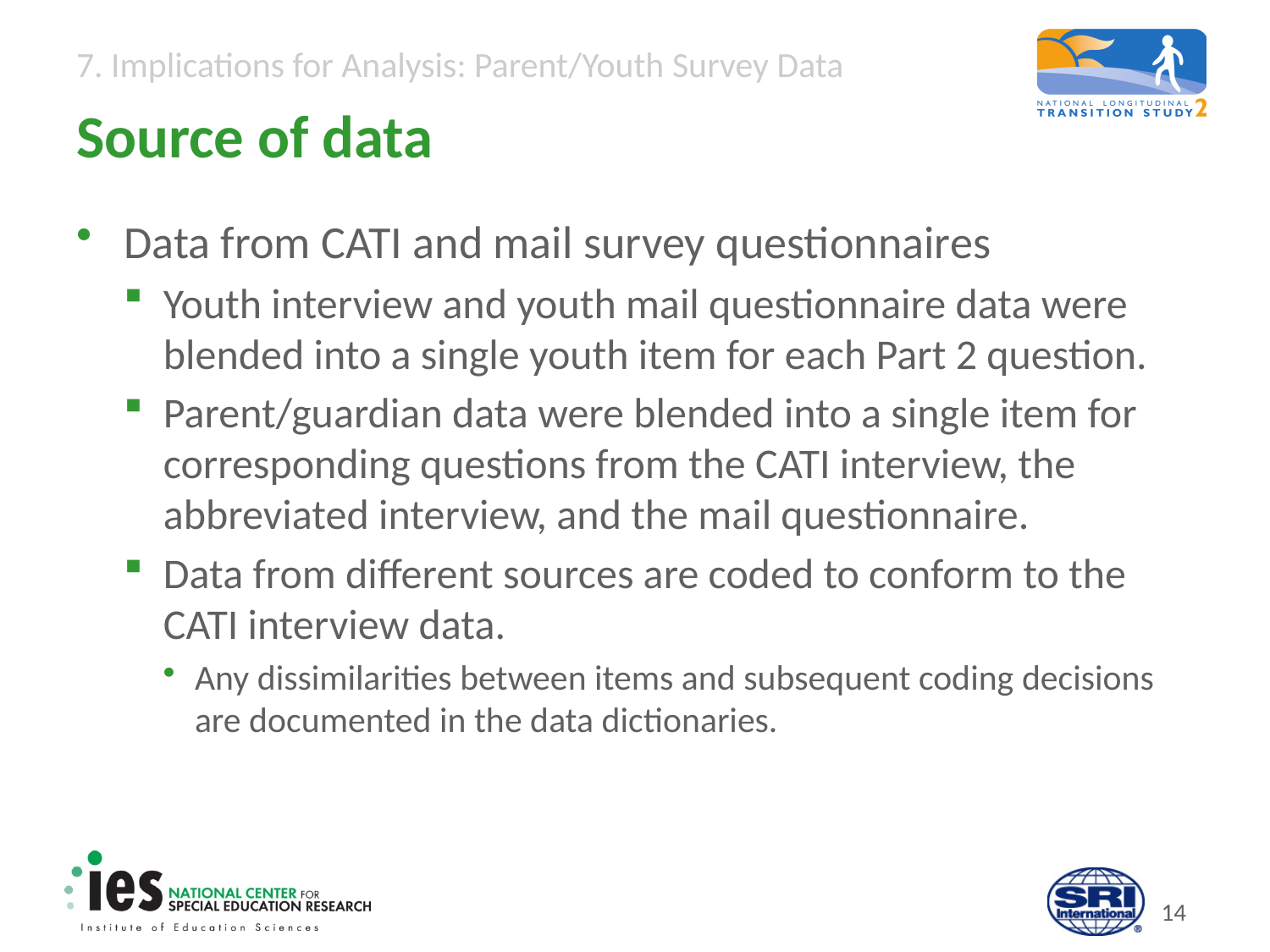

# Source of data
Data from CATI and mail survey questionnaires
Youth interview and youth mail questionnaire data were blended into a single youth item for each Part 2 question.
Parent/guardian data were blended into a single item for corresponding questions from the CATI interview, the abbreviated interview, and the mail questionnaire.
Data from different sources are coded to conform to the CATI interview data.
Any dissimilarities between items and subsequent coding decisions are documented in the data dictionaries.
14